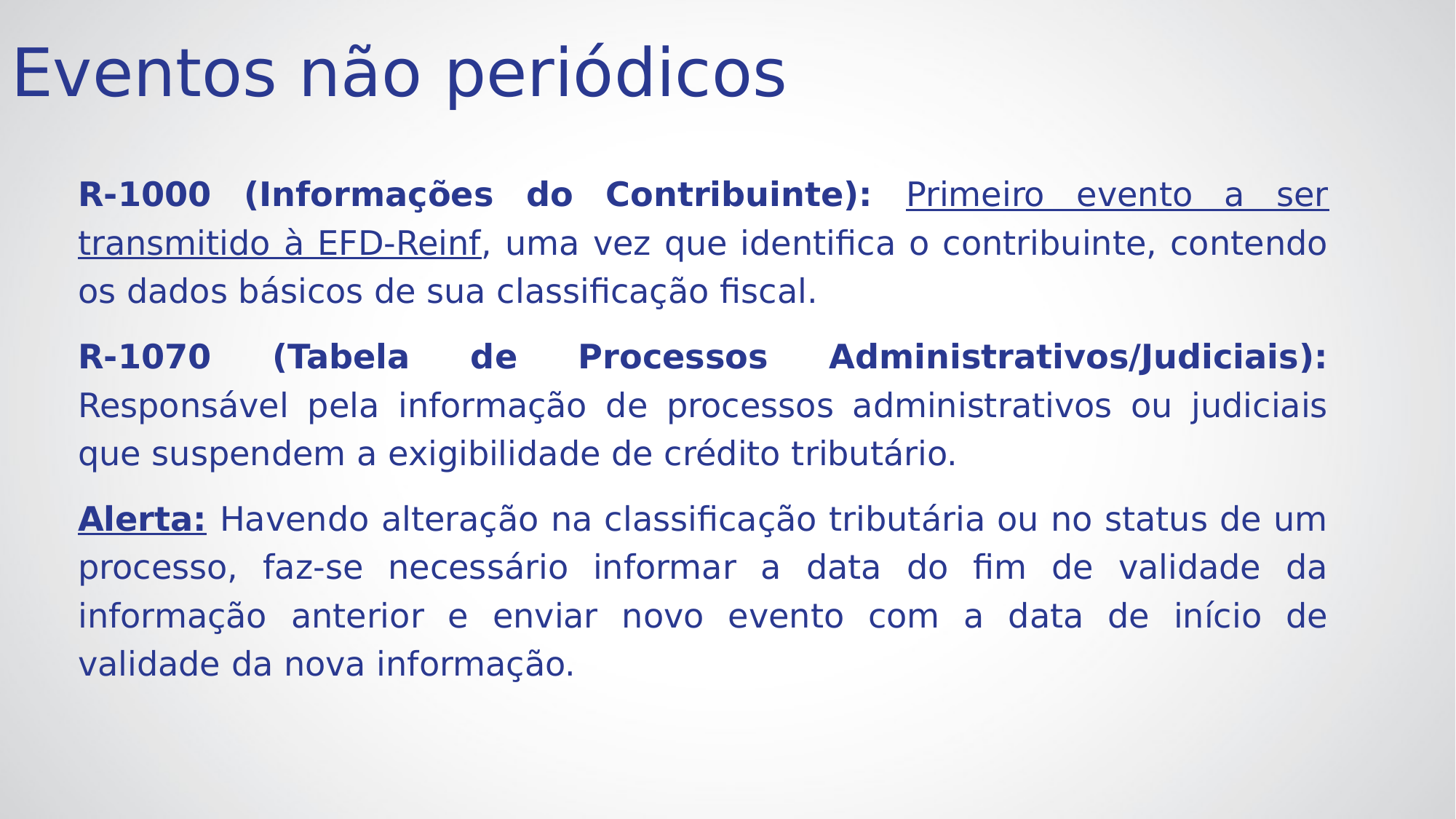

Eventos não periódicos
R-1000 (Informações do Contribuinte): Primeiro evento a ser transmitido à EFD-Reinf, uma vez que identifica o contribuinte, contendo os dados básicos de sua classificação fiscal.
R-1070 (Tabela de Processos Administrativos/Judiciais): Responsável pela informação de processos administrativos ou judiciais que suspendem a exigibilidade de crédito tributário.
Alerta: Havendo alteração na classificação tributária ou no status de um processo, faz-se necessário informar a data do fim de validade da informação anterior e enviar novo evento com a data de início de validade da nova informação.